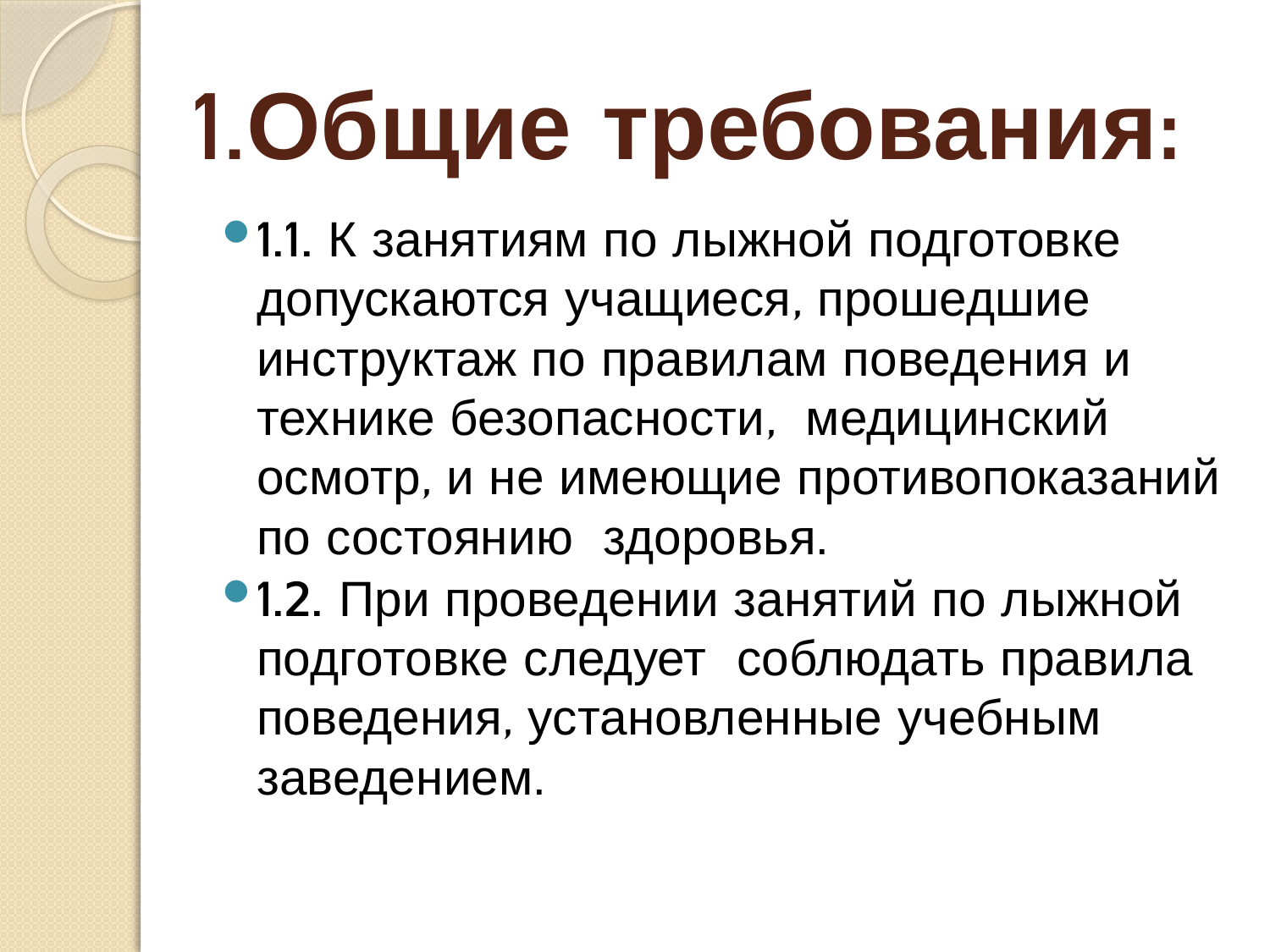

# 1.Общие требования:
1.1. К занятиям по лыжной подготовке допускаются учащиеся, прошедшие инструктаж по правилам поведения и технике безопасности,  медицинский осмотр, и не имеющие противопоказаний по состоянию  здоровья.
1.2. При проведении занятий по лыжной подготовке следует  соблюдать правила поведения, установленные учебным заведением.